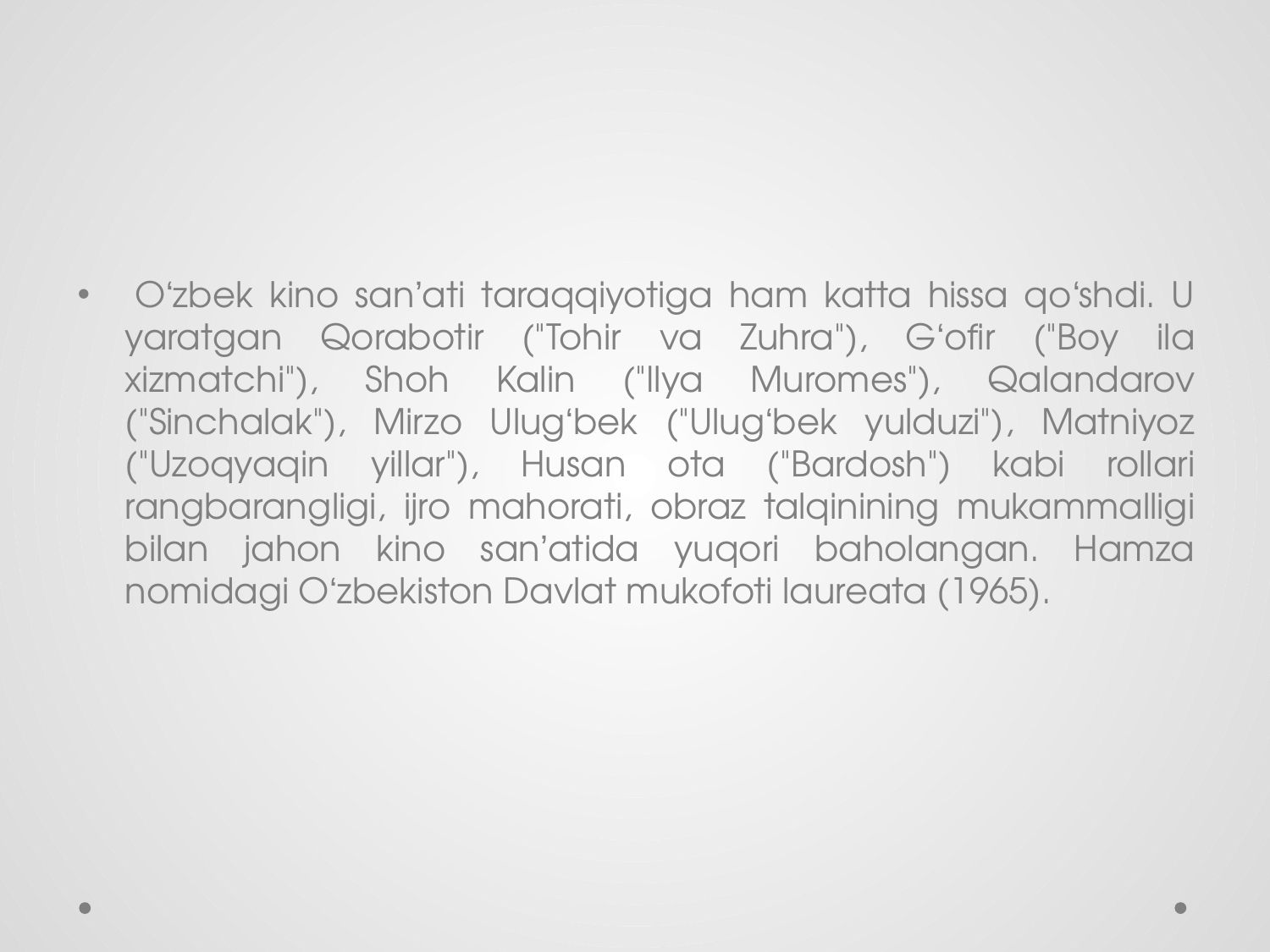

Oʻzbek kino sanʼati taraqqiyotiga ham katta hissa qoʻshdi. U yaratgan Qorabotir ("Tohir va Zuhra"), Gʻofir ("Boy ila xizmatchi"), Shoh Kalin ("Ilya Muromes"), Qalandarov ("Sinchalak"), Mirzo Ulugʻbek ("Ulugʻbek yulduzi"), Matniyoz ("Uzoqyaqin yillar"), Husan ota ("Bardosh") kabi rollari rangbarangligi, ijro mahorati, obraz talqinining mukammalligi bilan jahon kino sanʼatida yuqori baholangan. Hamza nomidagi Oʻzbekiston Davlat mukofoti laureata (1965).